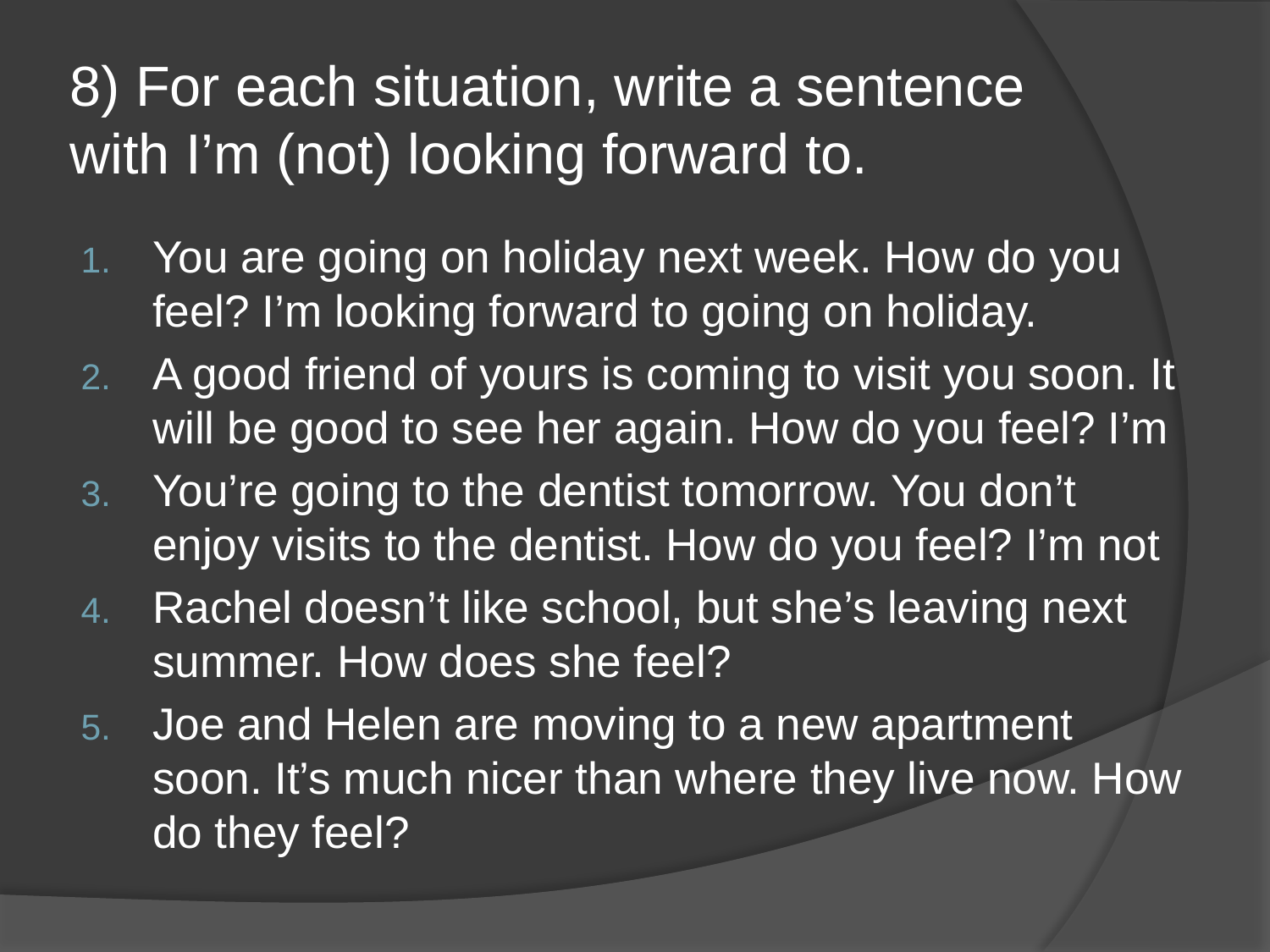

# 8) For each situation, write a sentence with I’m (not) looking forward to.
You are going on holiday next week. How do you feel? I’m looking forward to going on holiday.
A good friend of yours is coming to visit you soon. It will be good to see her again. How do you feel? I’m
You’re going to the dentist tomorrow. You don’t enjoy visits to the dentist. How do you feel? I’m not
Rachel doesn’t like school, but she’s leaving next summer. How does she feel?
Joe and Helen are moving to a new apartment soon. It’s much nicer than where they live now. How do they feel?